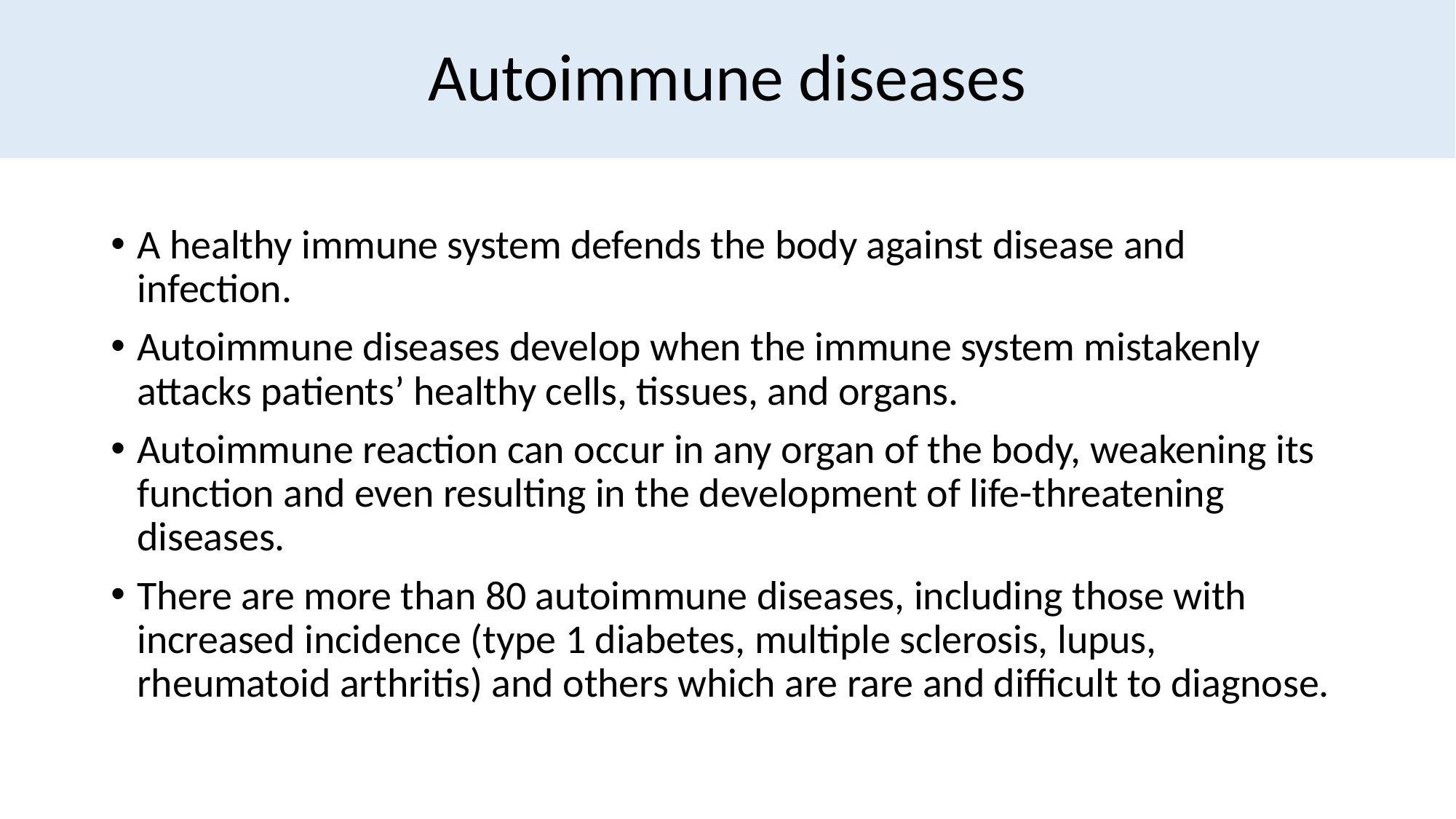

# Autoimmune diseases
A healthy immune system defends the body against disease and infection.
Autoimmune diseases develop when the immune system mistakenly attacks patients’ healthy cells, tissues, and organs.
Autoimmune reaction can occur in any organ of the body, weakening its function and even resulting in the development of life-threatening diseases.
There are more than 80 autoimmune diseases, including those with increased incidence (type 1 diabetes, multiple sclerosis, lupus, rheumatoid arthritis) and others which are rare and difficult to diagnose.